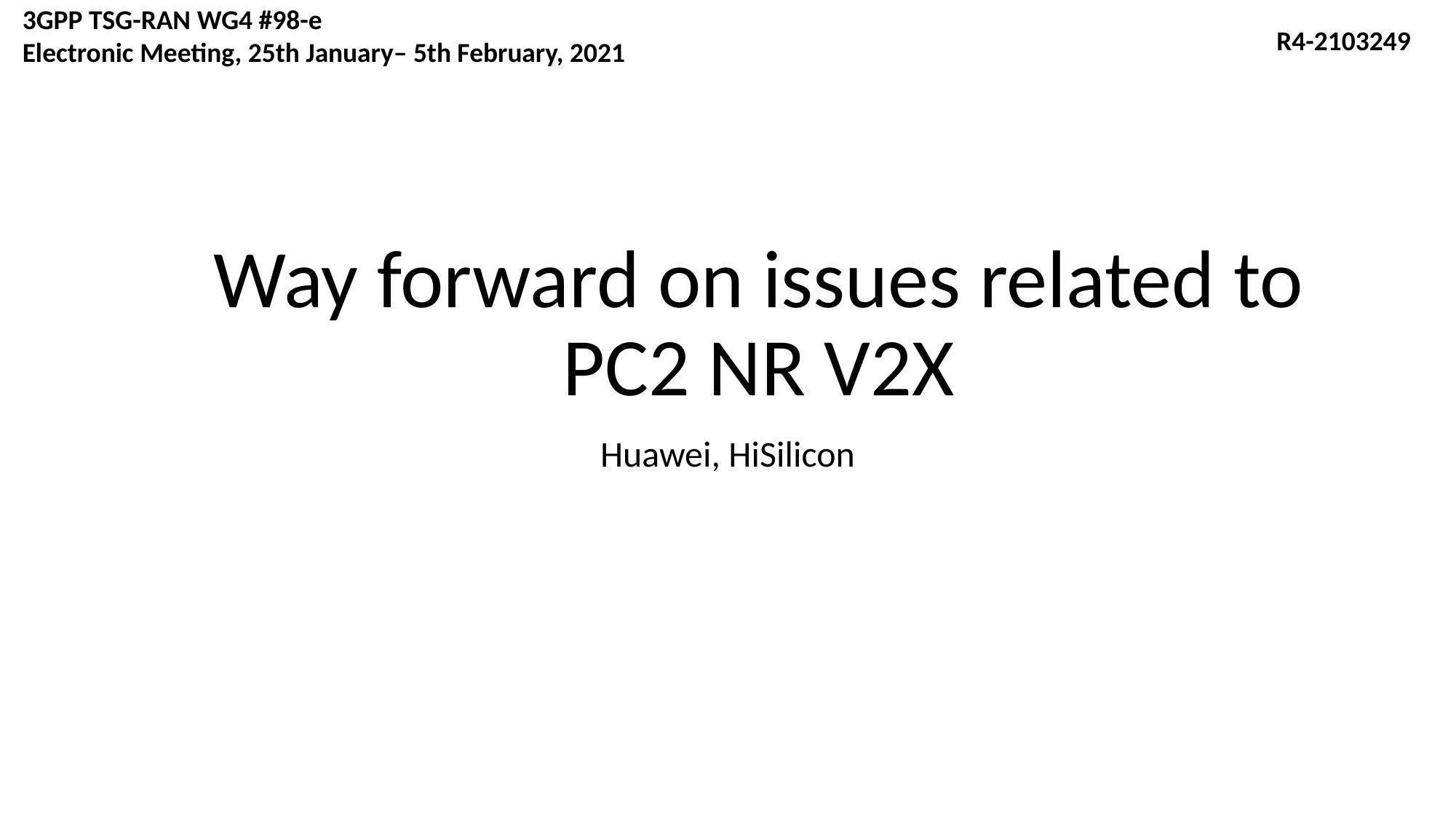

3GPP TSG-RAN WG4 #98-e
Electronic Meeting, 25th January– 5th February, 2021
R4-2103249
# Way forward on issues related to PC2 NR V2X
Huawei, HiSilicon